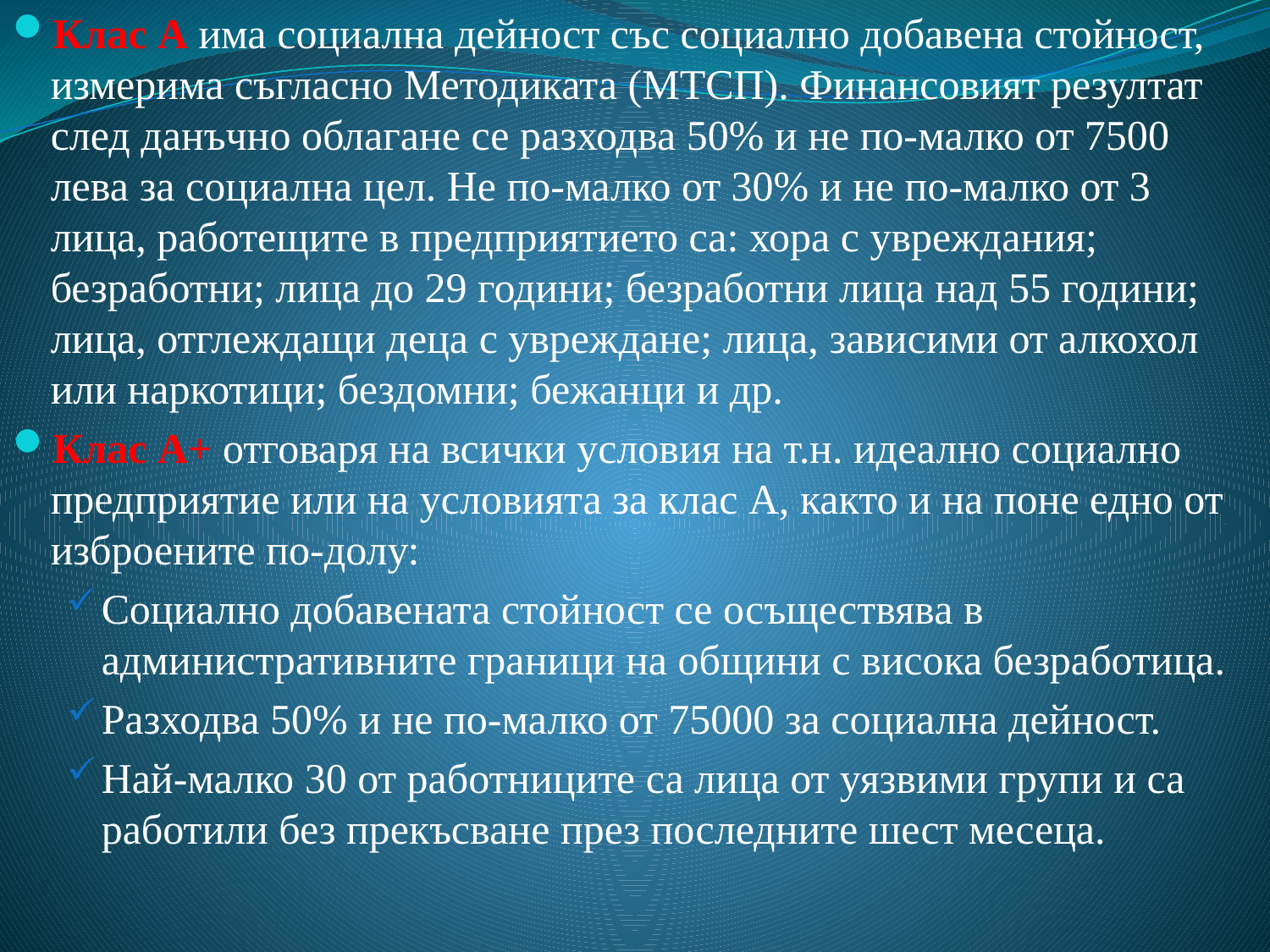

Клас А има социална дейност със социално добавена стойност, измерима съгласно Методиката (МТСП). Финансовият резултат след данъчно облагане се разходва 50% и не по-малко от 7500 лева за социална цел. Не по-малко от 30% и не по-малко от 3 лица, работещите в предприятието са: хора с увреждания; безработни; лица до 29 години; безработни лица над 55 години; лица, отглеждащи деца с увреждане; лица, зависими от алкохол или наркотици; бездомни; бежанци и др.
Клас А+ отговаря на всички условия на т.н. идеално социално предприятие или на условията за клас А, както и на поне едно от изброените по-долу:
Социално добавената стойност се осъществява в административните граници на общини с висока безработица.
Разходва 50% и не по-малко от 75000 за социална дейност.
Най-малко 30 от работниците са лица от уязвими групи и са работили без прекъсване през последните шест месеца.